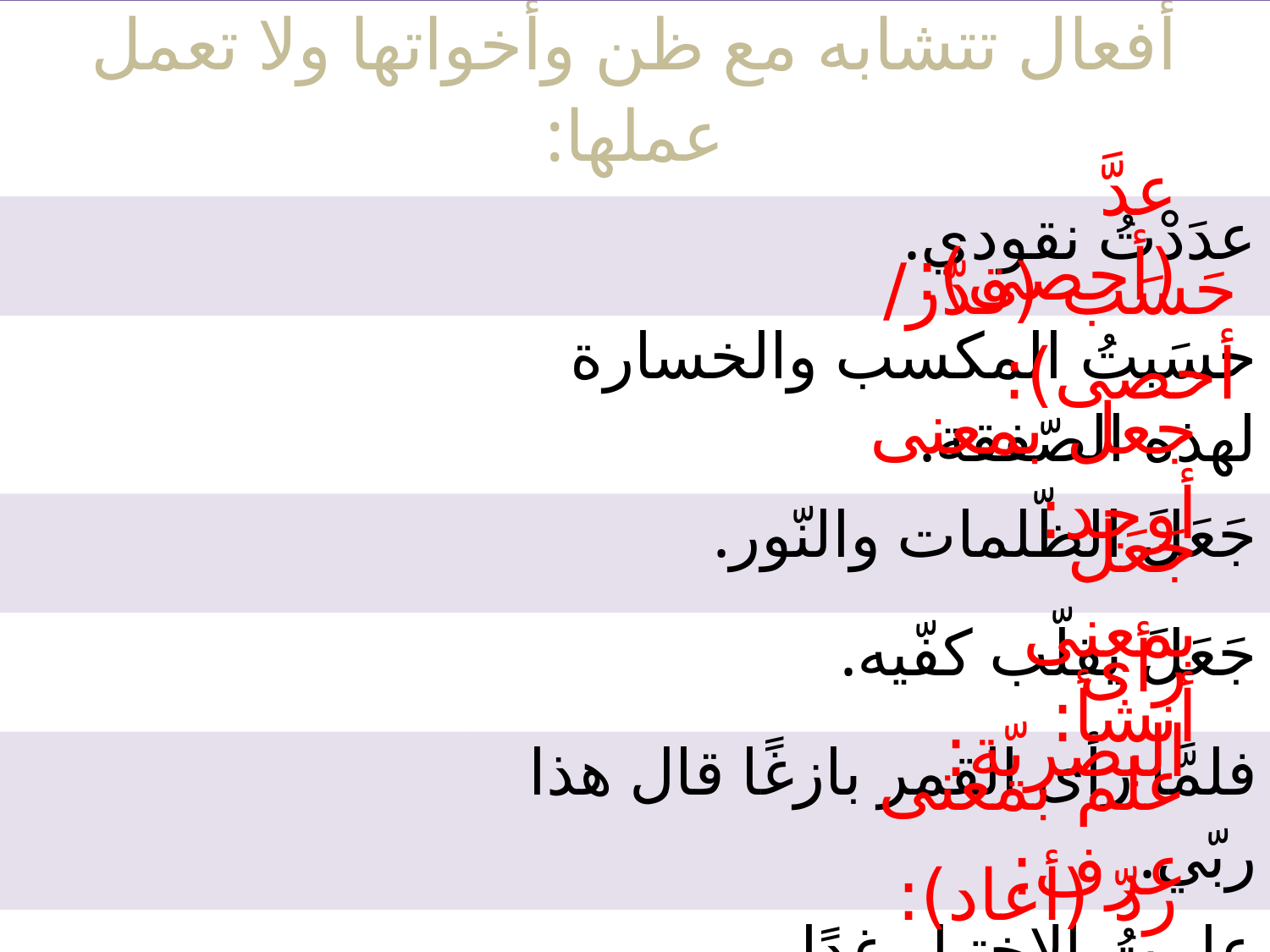

| أفعال تتشابه مع ظن وأخواتها ولا تعمل عملها: |  |
| --- | --- |
|  | عدَدْتُ نقودي. |
|  | حسَبتُ المكسب والخسارة لهذه الصّفقة. |
|  | جَعَلَ الظّلمات والنّور. |
|  | جَعَلَ يقلّب كفّيه. |
|  | فلمَّا رأى القمر بازغًا قال هذا ربّي. |
|  | علمتُ الاختبار غدًا. |
|  | ردَّ الدّائن دينهُ. |
عدَّ (أحصى):
حَسَب (قدّر/ أحصى):
جعل بمعنى أوجد:
جَعَل بمعنى أنشأ:
رأى البصريّة:
علم بمعنى عرف:
ردّ (أعاد):